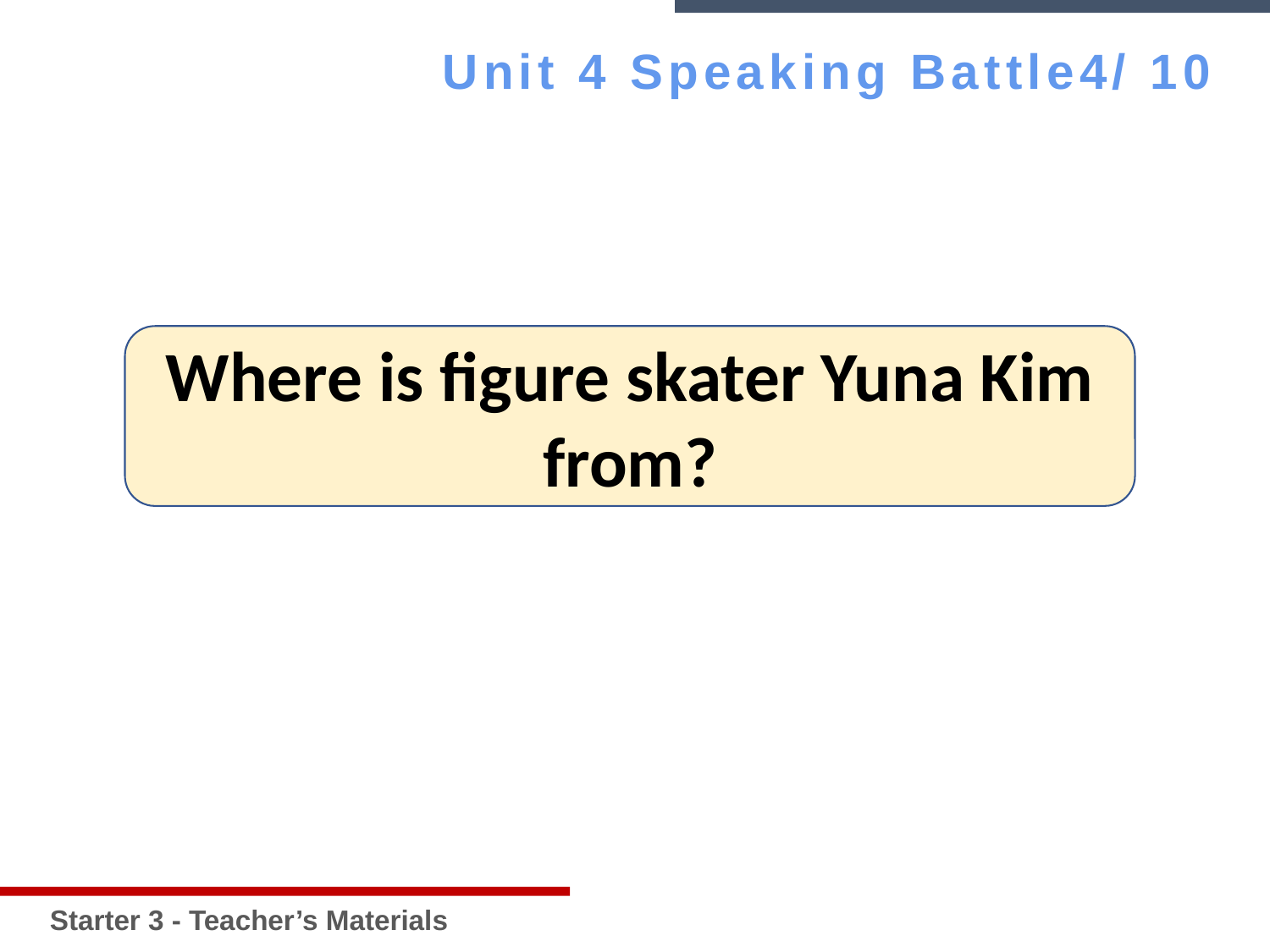

Starter 3 - Teacher’s Materials
Unit 4 Speaking Battle4/ 10
Where is figure skater Yuna Kim from?